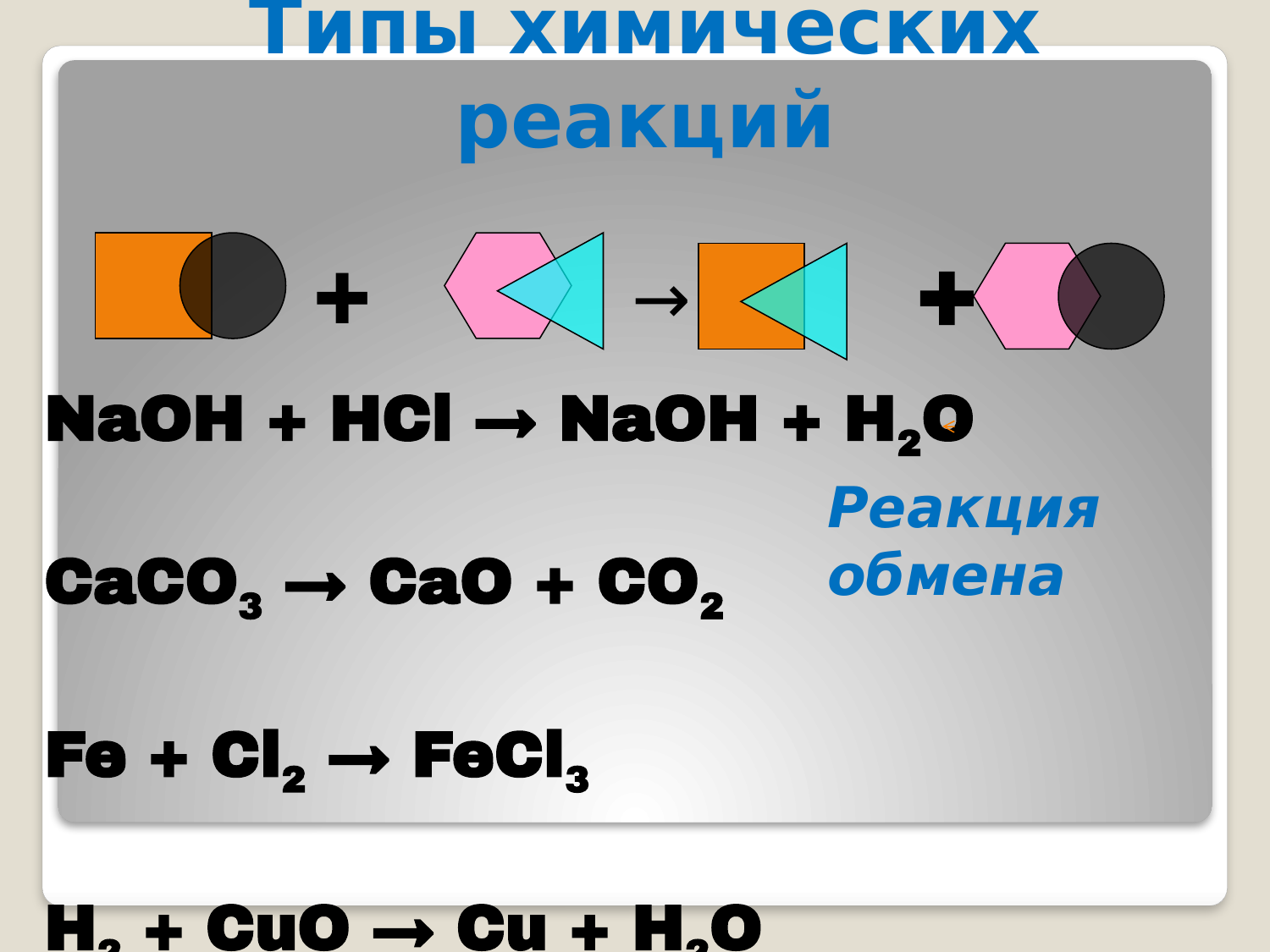

# Типы химических реакций
   +           →		+

NaOH + HCl → NaOH + H2O

CaCO3 → CaO + CO2

Fe + Cl2 → FeCl3

H2 + CuO → Cu + H2O
Реакция обмена